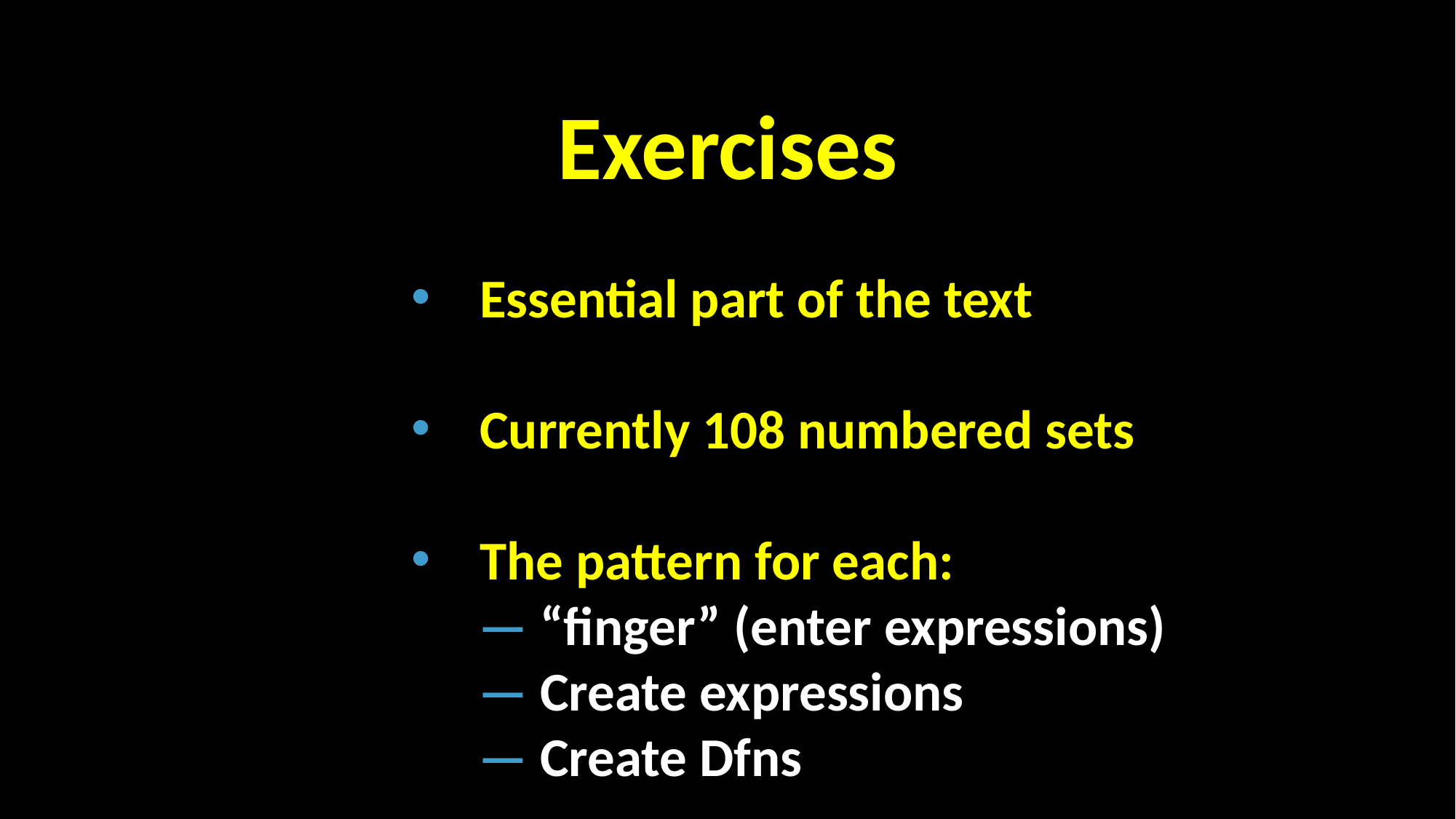

Exercises

Essential part of the text

Currently 108 numbered sets

The pattern for each:
 — “finger” (enter expressions)
 — Create expressions
 — Create Dfns